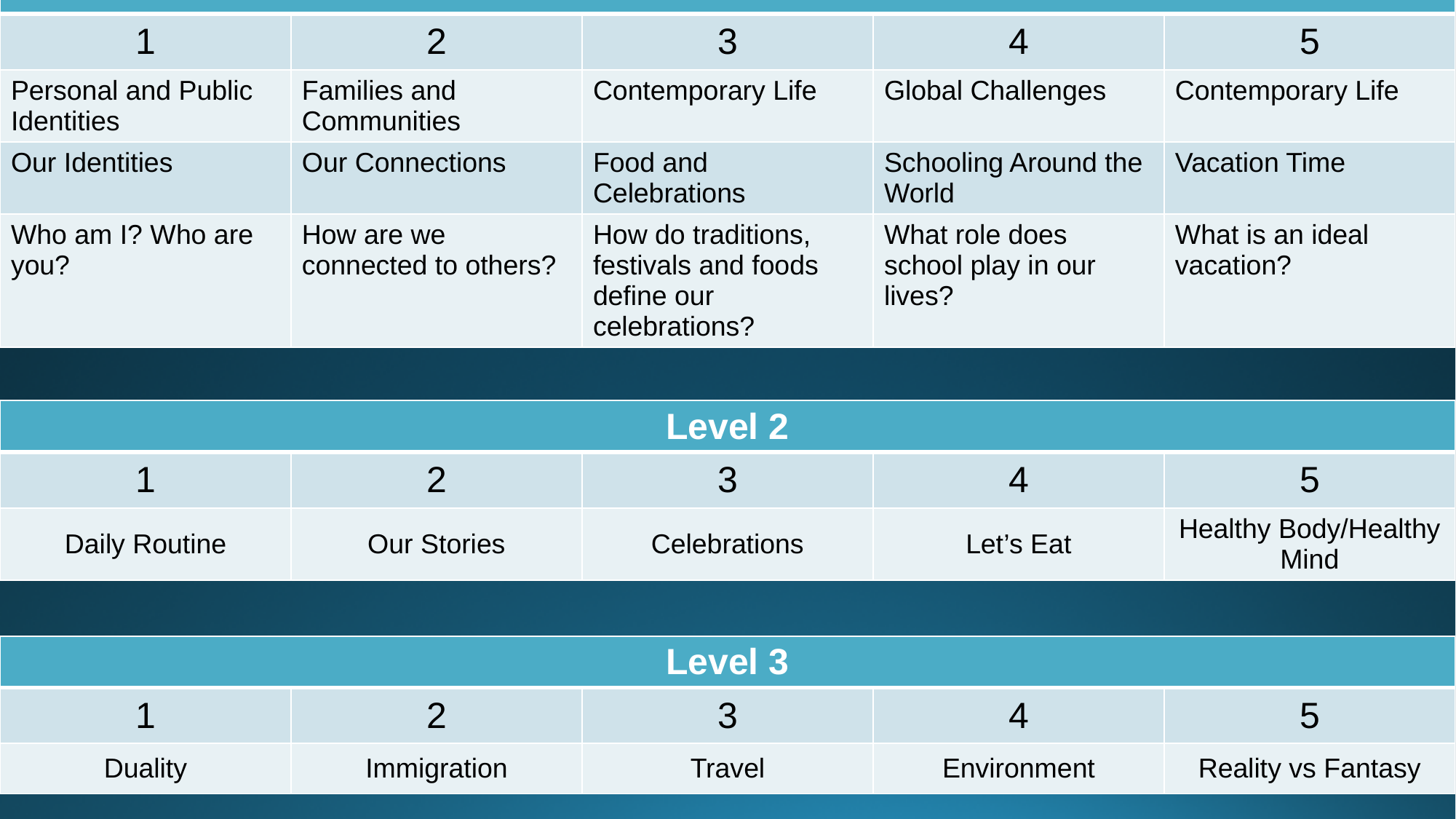

| Level 1 |  |  |  |  |
| --- | --- | --- | --- | --- |
| 1 | 2 | 3 | 4 | 5 |
| Personal and Public Identities | Families and Communities | Contemporary Life | Global Challenges | Contemporary Life |
| Our Identities | Our Connections | Food and Celebrations | Schooling Around the World | Vacation Time |
| Who am I? Who are you? | How are we connected to others? | How do traditions, festivals and foods define our celebrations? | What role does school play in our lives? | What is an ideal vacation? |
| Level 2 |  |  |  |  |
| --- | --- | --- | --- | --- |
| 1 | 2 | 3 | 4 | 5 |
| Daily Routine | Our Stories | Celebrations | Let’s Eat | Healthy Body/Healthy Mind |
| Level 3 |  |  |  |  |
| --- | --- | --- | --- | --- |
| 1 | 2 | 3 | 4 | 5 |
| Duality | Immigration | Travel | Environment | Reality vs Fantasy |
2